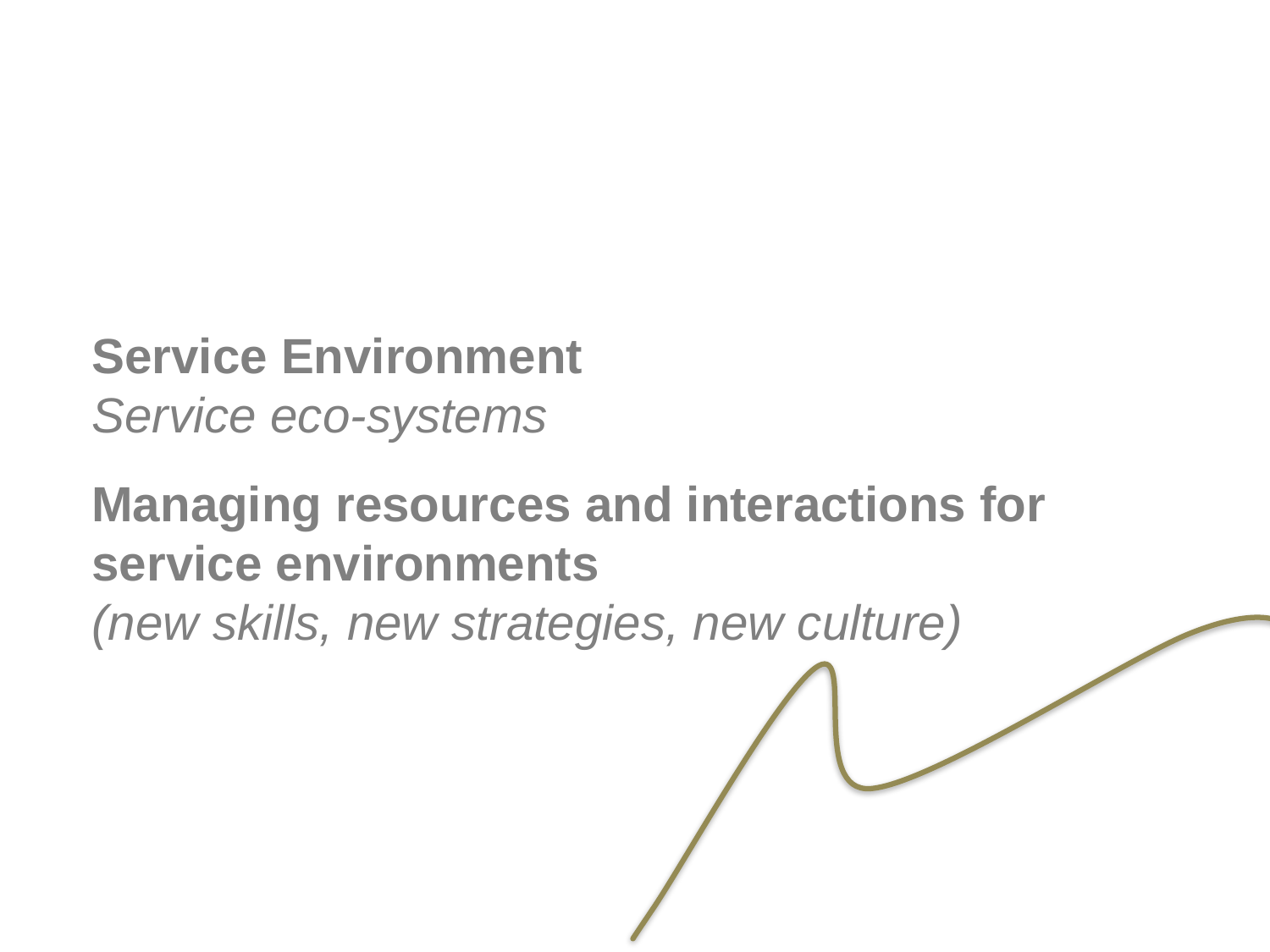

4a.
Service Environment
Service eco-systems

Managing resources and interactions for service environments
(new skills, new strategies, new culture)